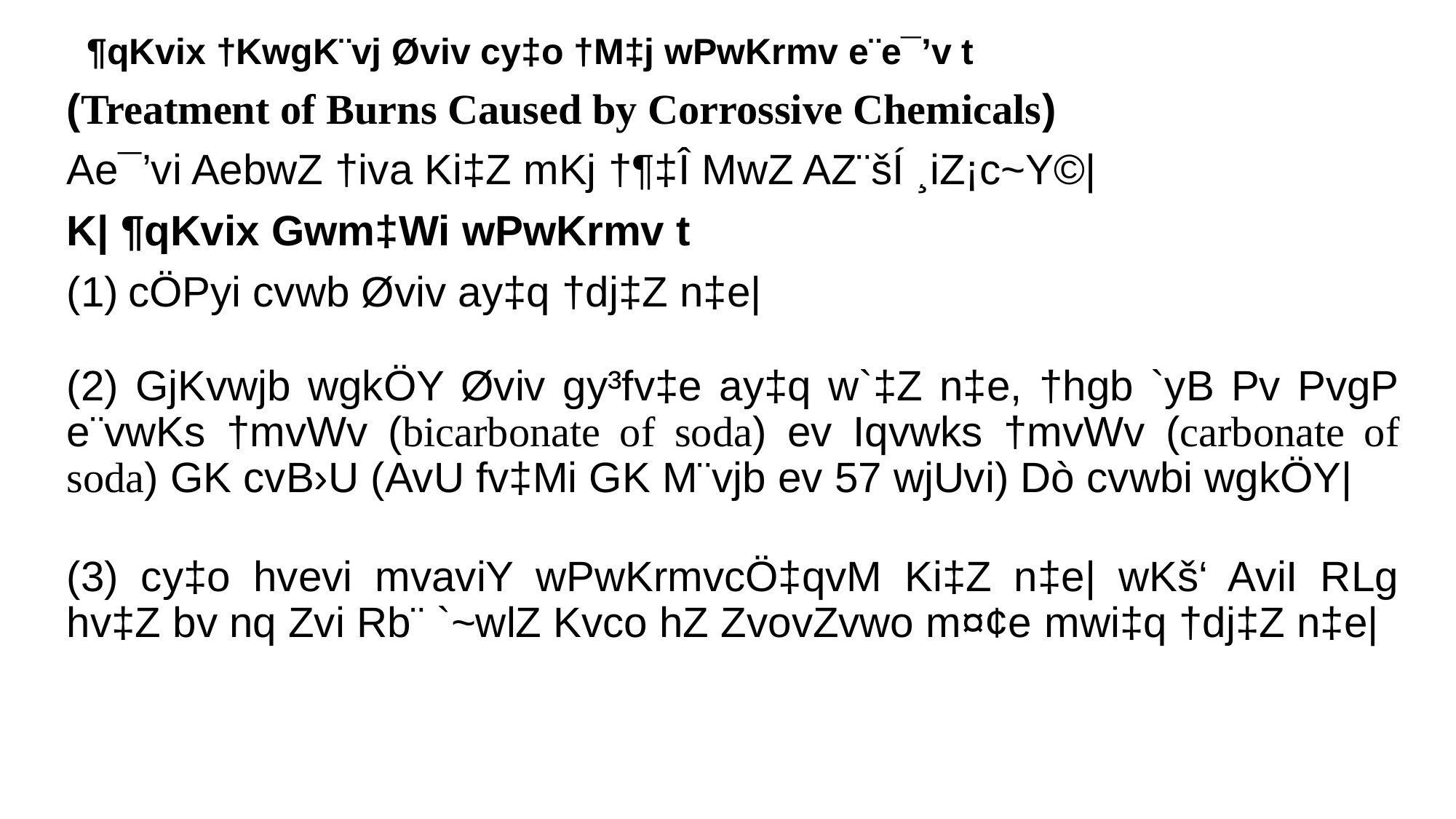

¶qKvix †KwgK¨vj Øviv cy‡o †M‡j wPwKrmv e¨e¯’v t
(Treatment of Burns Caused by Corrossive Chemicals)
Ae¯’vi AebwZ †iva Ki‡Z mKj †¶‡Î MwZ AZ¨šÍ ¸iZ¡c~Y©|
K| ¶qKvix Gwm‡Wi wPwKrmv t
cÖPyi cvwb Øviv ay‡q †dj‡Z n‡e|

(2) GjKvwjb wgkÖY Øviv gy³fv‡e ay‡q w`‡Z n‡e, †hgb `yB Pv PvgP e¨vwKs †mvWv (bicarbonate of soda) ev Iqvwks †mvWv (carbonate of soda) GK cvB›U (AvU fv‡Mi GK M¨vjb ev 57 wjUvi) Dò cvwbi wgkÖY|

(3) cy‡o hvevi mvaviY wPwKrmvcÖ‡qvM Ki‡Z n‡e| wKš‘ AviI RLg hv‡Z bv nq Zvi Rb¨ `~wlZ Kvco hZ ZvovZvwo m¤¢e mwi‡q †dj‡Z n‡e|

#